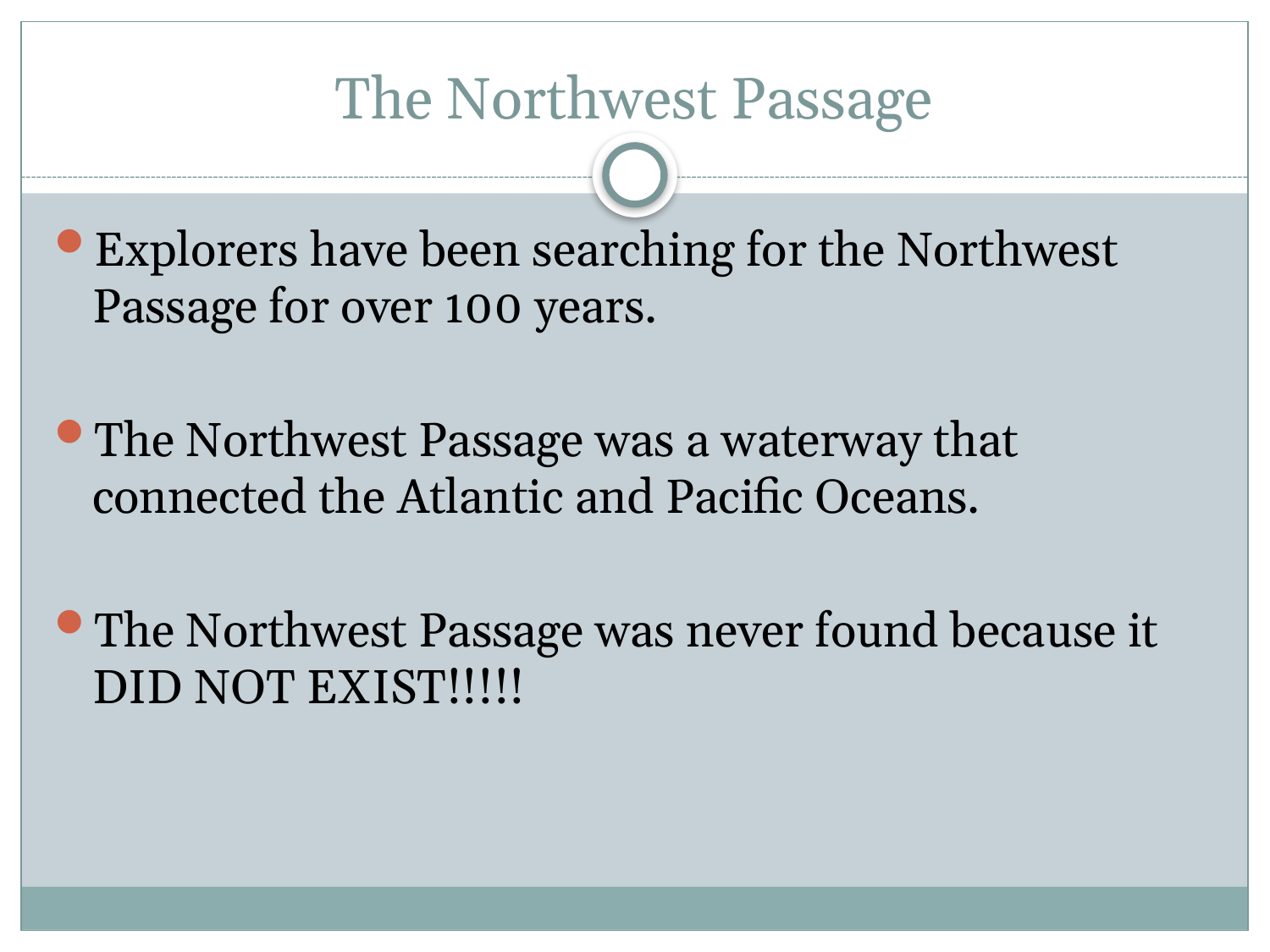

# The Northwest Passage
Explorers have been searching for the Northwest Passage for over 100 years.

The Northwest Passage was a waterway that connected the Atlantic and Pacific Oceans.

The Northwest Passage was never found because it DID NOT EXIST!!!!!